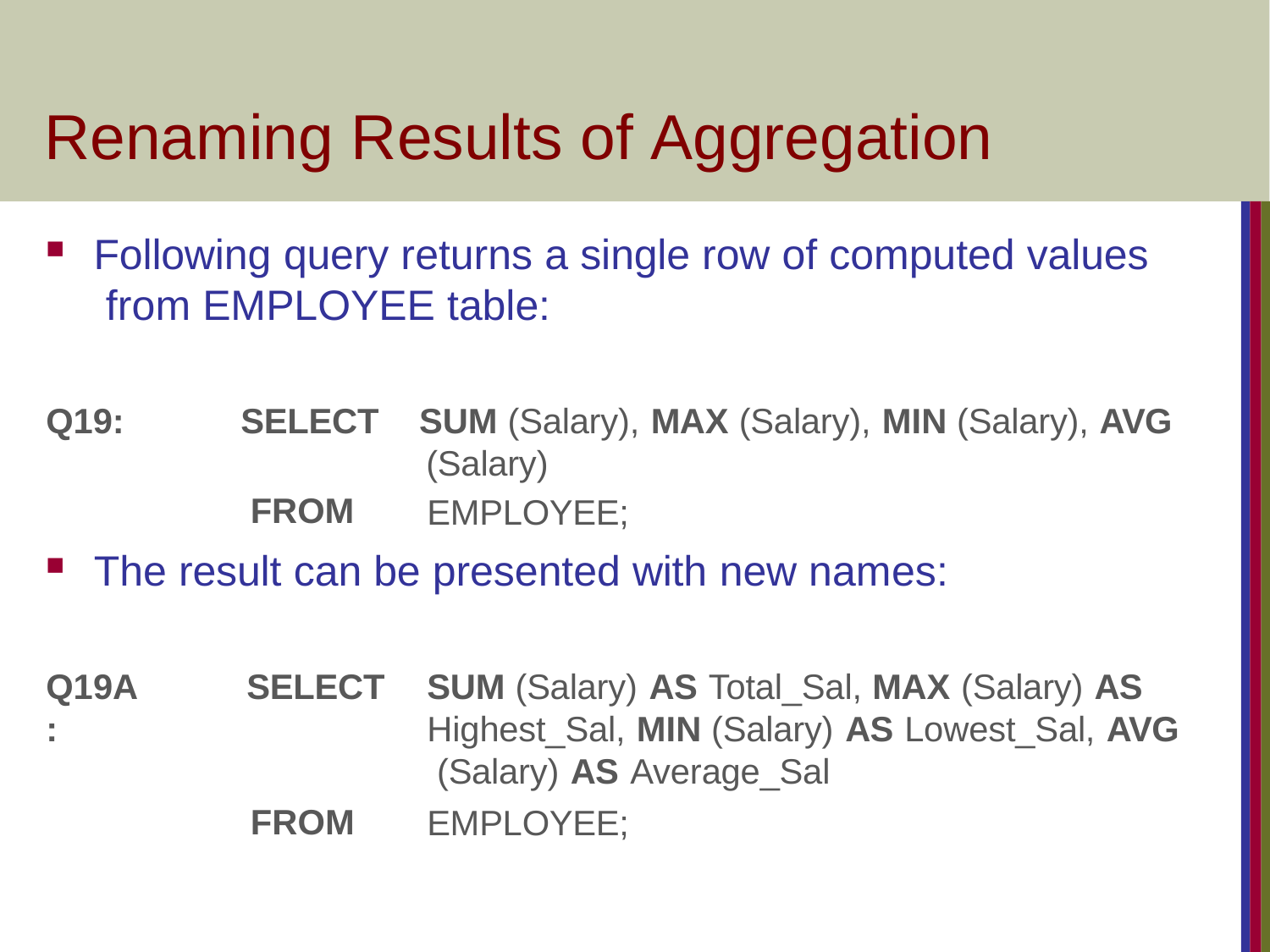

# Renaming Results of Aggregation
Following query returns a single row of computed values  from EMPLOYEE table:
| Q19: | SELECT | SUM (Salary), MAX (Salary), MIN (Salary), AVG |
| --- | --- | --- |
|  | FROM | (Salary) EMPLOYEE; |
The result can be presented with new names:
Q19A:
SELECT
SUM (Salary) AS Total_Sal, MAX (Salary) AS  Highest_Sal, MIN (Salary) AS Lowest_Sal, AVG  (Salary) AS Average_Sal
EMPLOYEE;
FROM